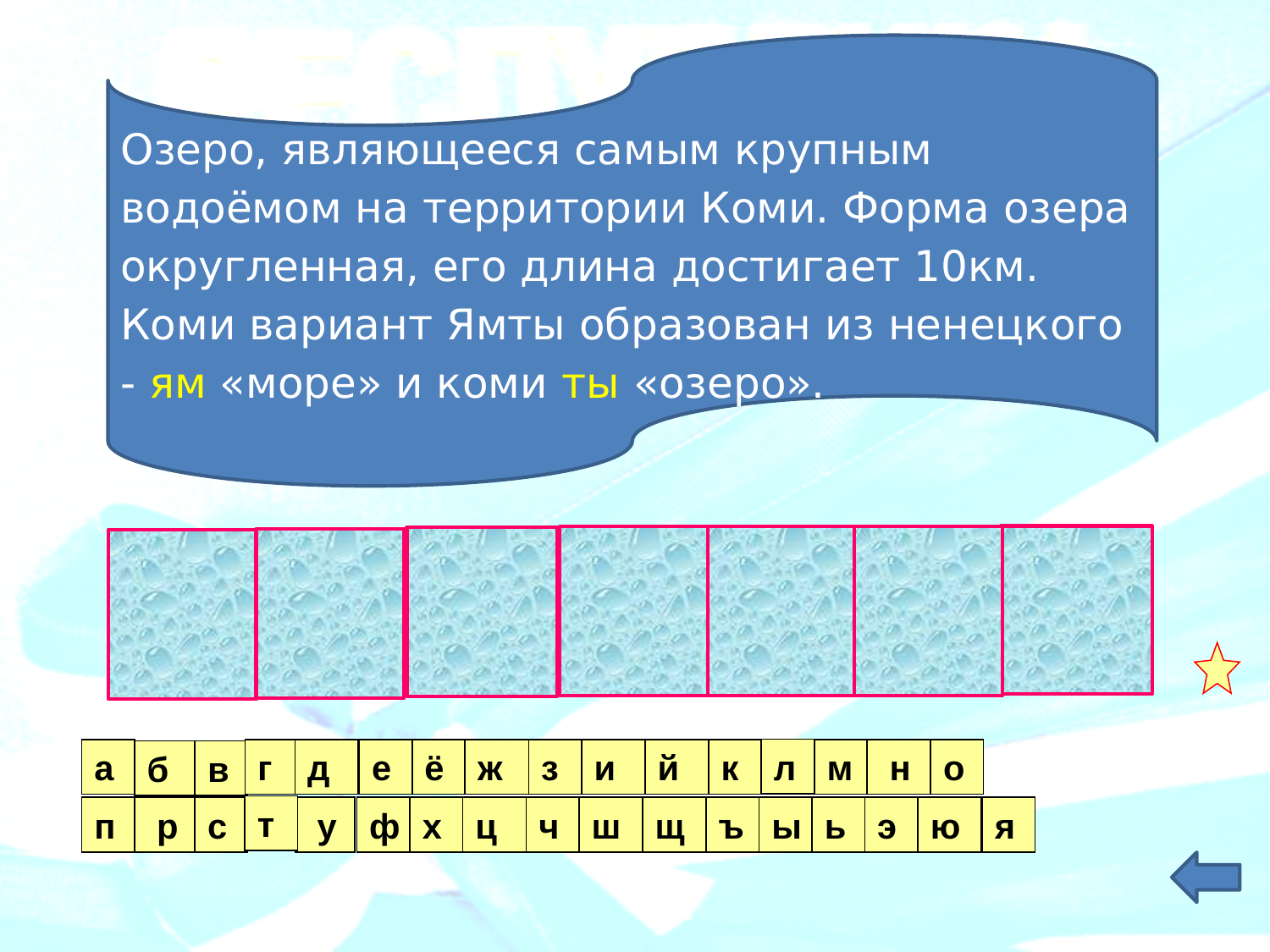

Озеро, являющееся самым крупным водоёмом на территории Коми. Форма озера округленная, его длина достигает 10км. Коми вариант Ямты образован из ненецкого - ям «море» и коми ты «озеро».

О

З
Е
Р
Я
М
О

л
а
г
д
е
ё
ж
з
и
й
к
м
 н
о
б
в
т
п
 р
с
 у
ф
х
ц
ч
ш
щ
ъ
ы
ь
э
ю
я